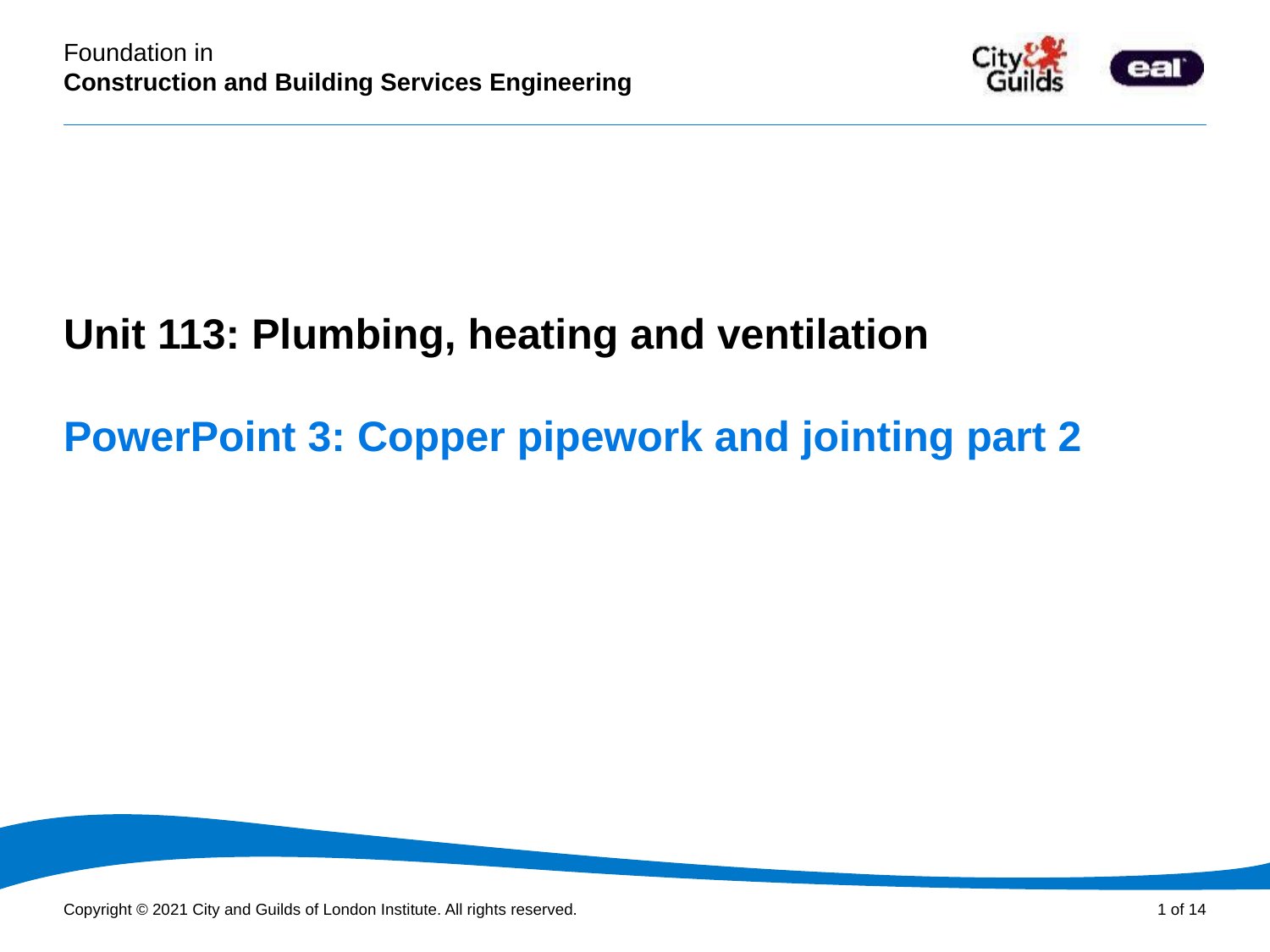

PowerPoint presentation
Unit 113: Plumbing, heating and ventilation
# PowerPoint 3: Copper pipework and jointing part 2